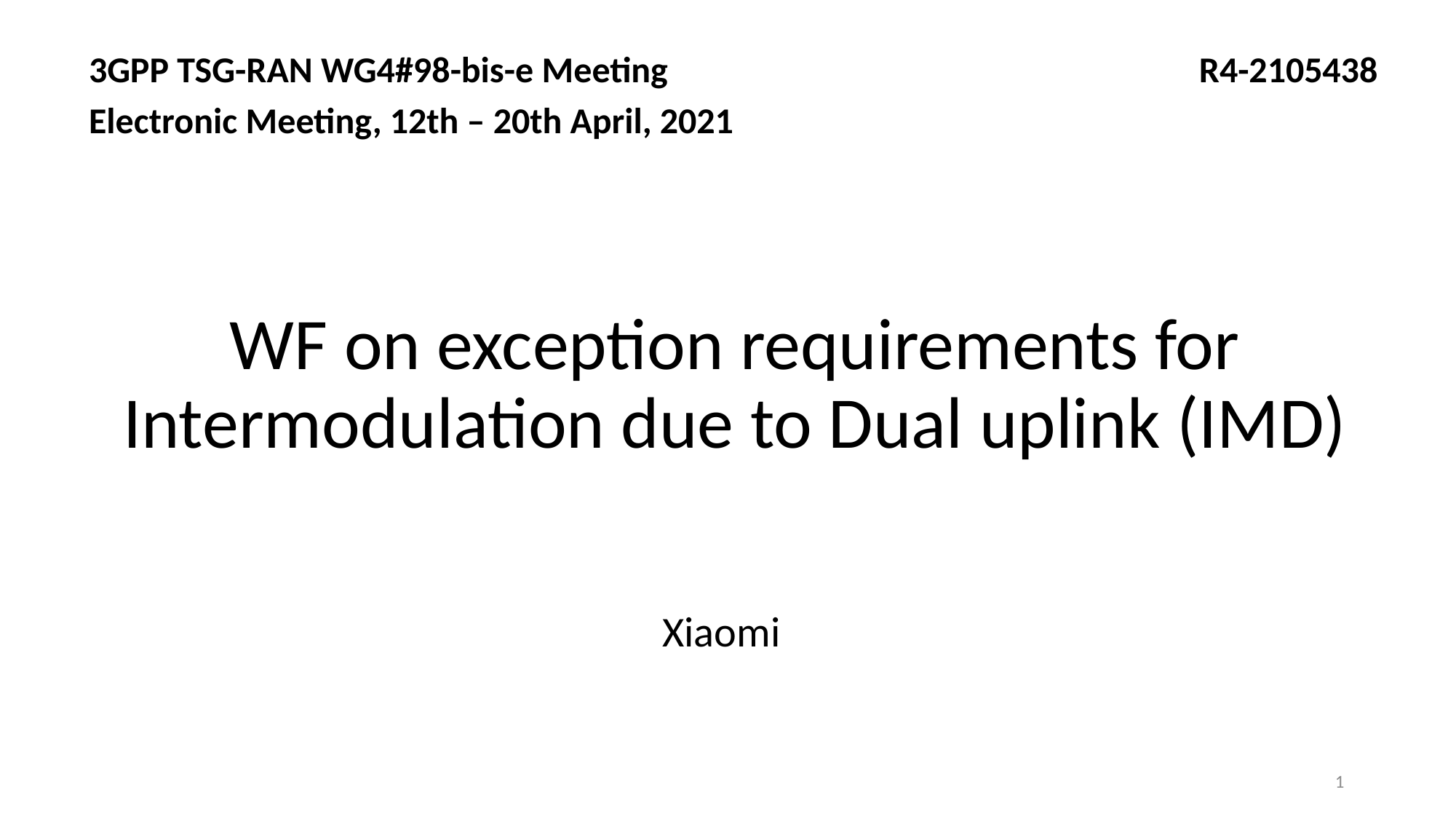

3GPP TSG-RAN WG4#98-bis-e Meeting                                                                 R4-2105438
Electronic Meeting, 12th – 20th April, 2021
# WF on exception requirements for Intermodulation due to Dual uplink (IMD)
Xiaomi
1